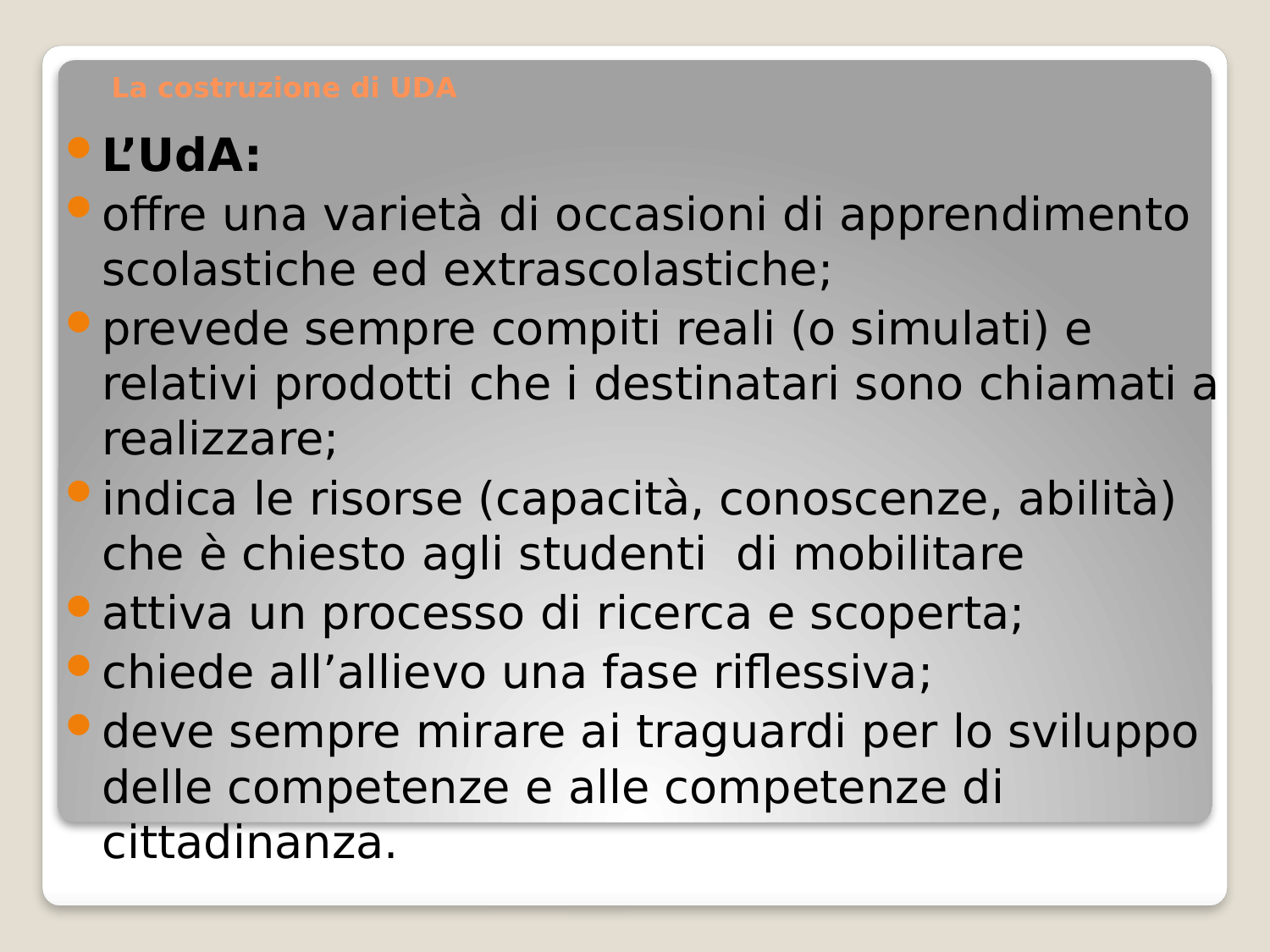

# La costruzione di UDA
L’UdA:
offre una varietà di occasioni di apprendimento scolastiche ed extrascolastiche;
prevede sempre compiti reali (o simulati) e relativi prodotti che i destinatari sono chiamati a realizzare;
indica le risorse (capacità, conoscenze, abilità) che è chiesto agli studenti  di mobilitare
attiva un processo di ricerca e scoperta;
chiede all’allievo una fase riflessiva;
deve sempre mirare ai traguardi per lo sviluppo delle competenze e alle competenze di cittadinanza.